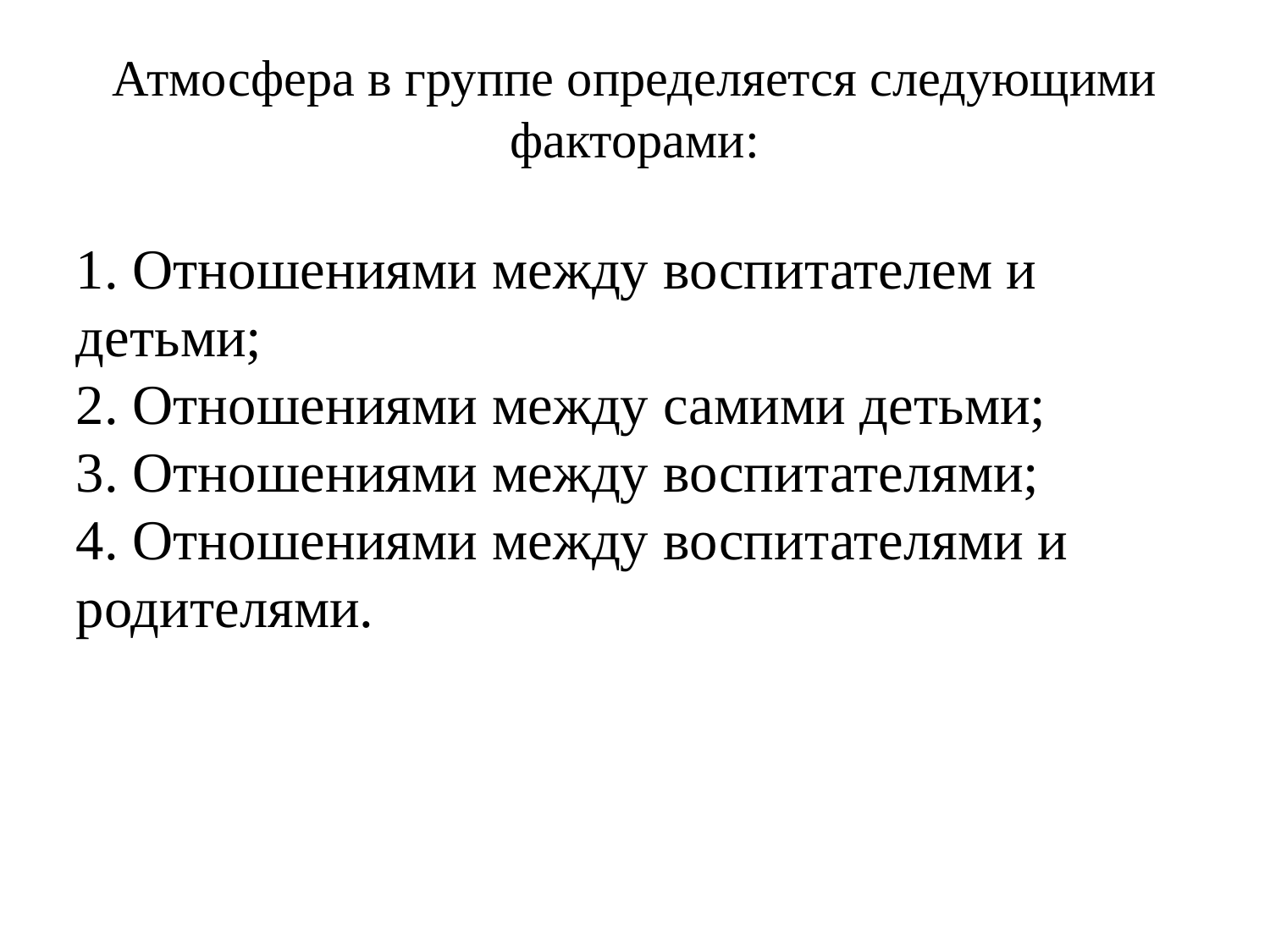

# Атмосфера в группе определяется следующими факторами:
1. Отношениями между воспитателем и детьми;
2. Отношениями между самими детьми;
3. Отношениями между воспитателями;
4. Отношениями между воспитателями и родителями.